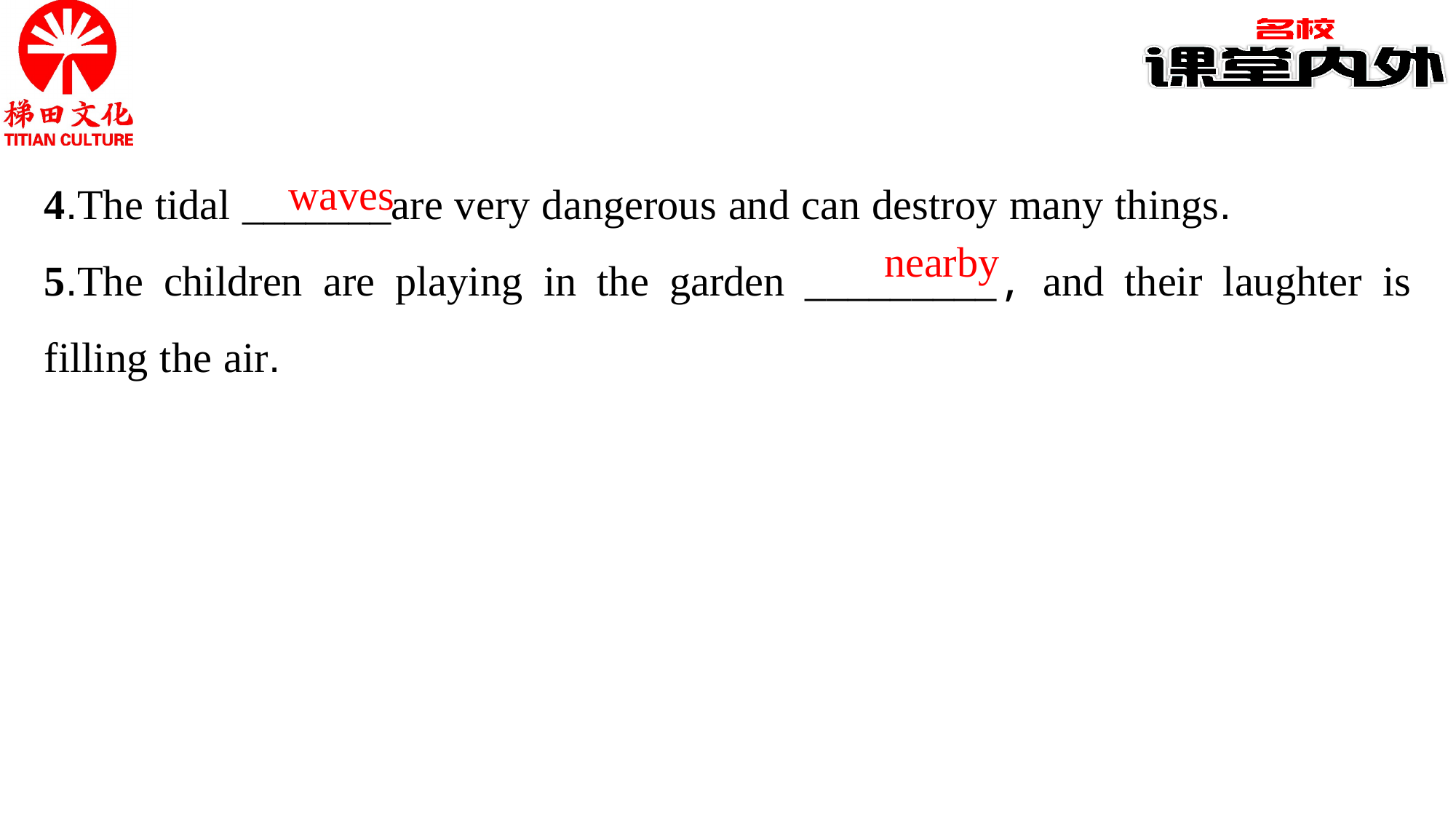

4.The tidal _______are very dangerous and can destroy many things.
5.The children are playing in the garden _________, and their laughter is filling the air.
waves
nearby